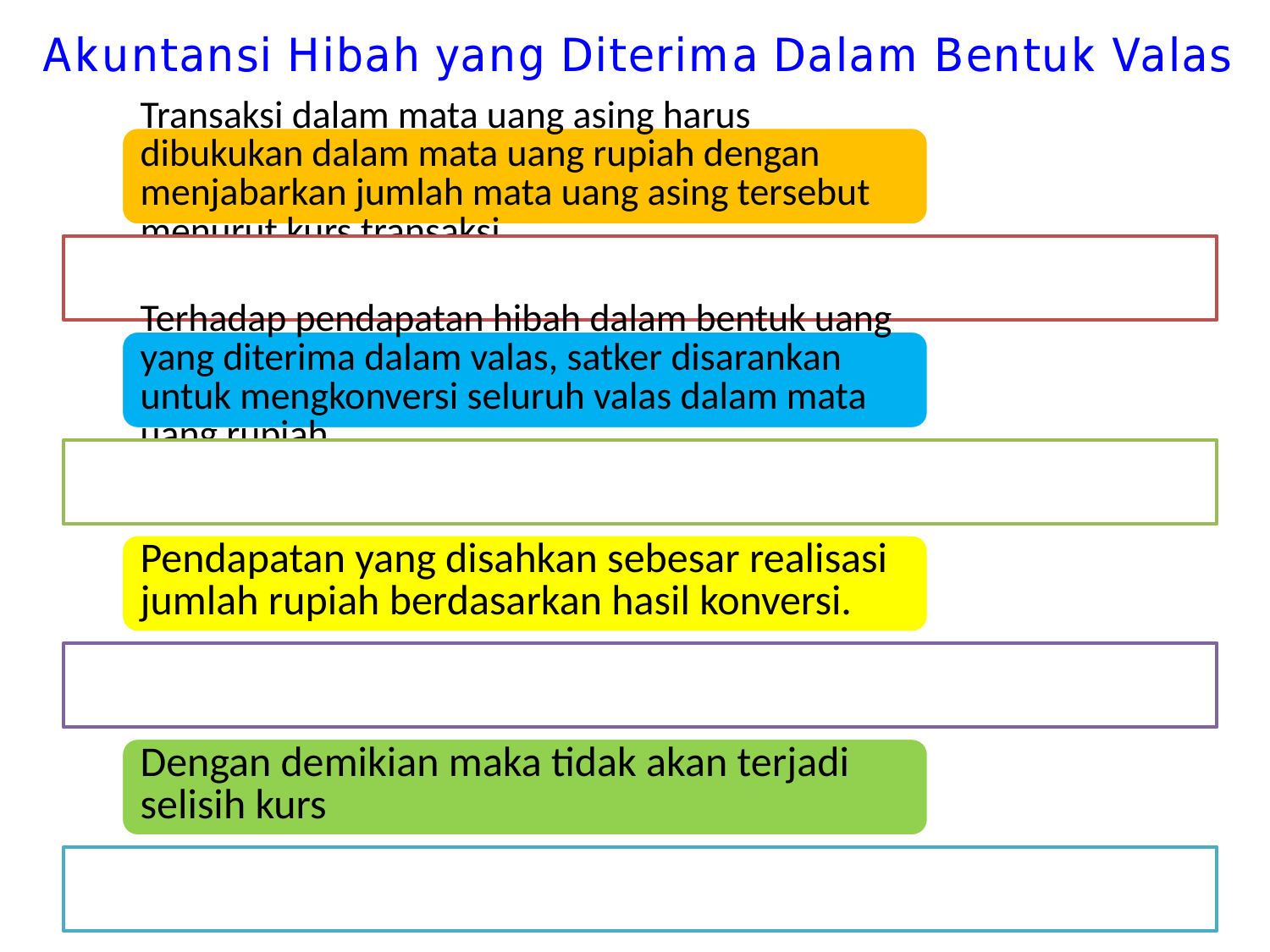

# Akuntansi Hibah yang Diterima Dalam Bentuk Valas
Transaksi dalam mata uang asing harus dibukukan dalam mata uang rupiah dengan menjabarkan jumlah mata uang asing tersebut menurut kurs transaksi.
Terhadap pendapatan hibah dalam bentuk uang yang diterima dalam valas, satker disarankan untuk mengkonversi seluruh valas dalam mata uang rupiah.
Pendapatan yang disahkan sebesar realisasi jumlah rupiah berdasarkan hasil konversi.
Dengan demikian maka tidak akan terjadi selisih kurs